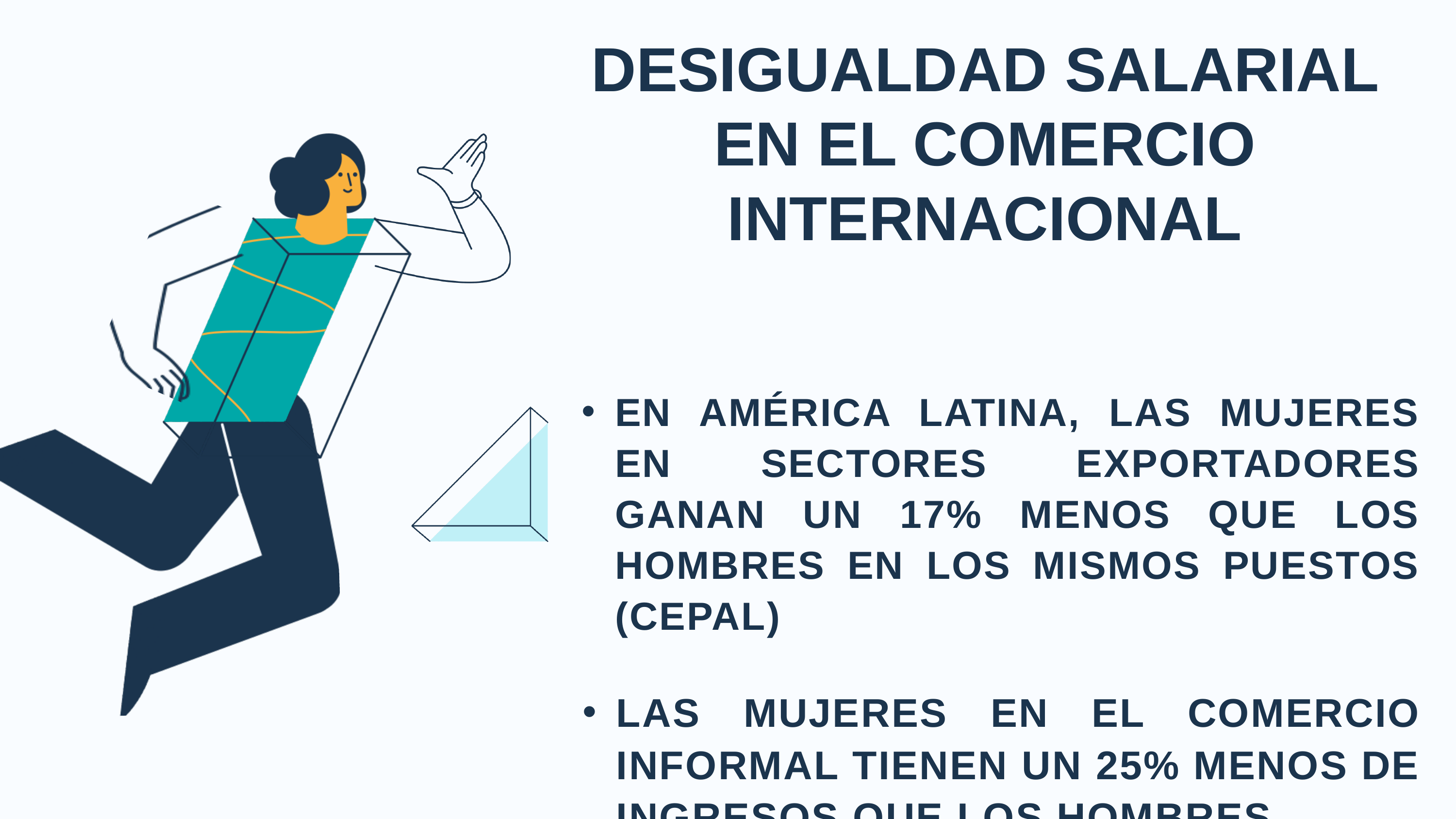

DESIGUALDAD SALARIAL EN EL COMERCIO INTERNACIONAL
EN AMÉRICA LATINA, LAS MUJERES EN SECTORES EXPORTADORES GANAN UN 17% MENOS QUE LOS HOMBRES EN LOS MISMOS PUESTOS (CEPAL)

LAS MUJERES EN EL COMERCIO INFORMAL TIENEN UN 25% MENOS DE INGRESOS QUE LOS HOMBRES